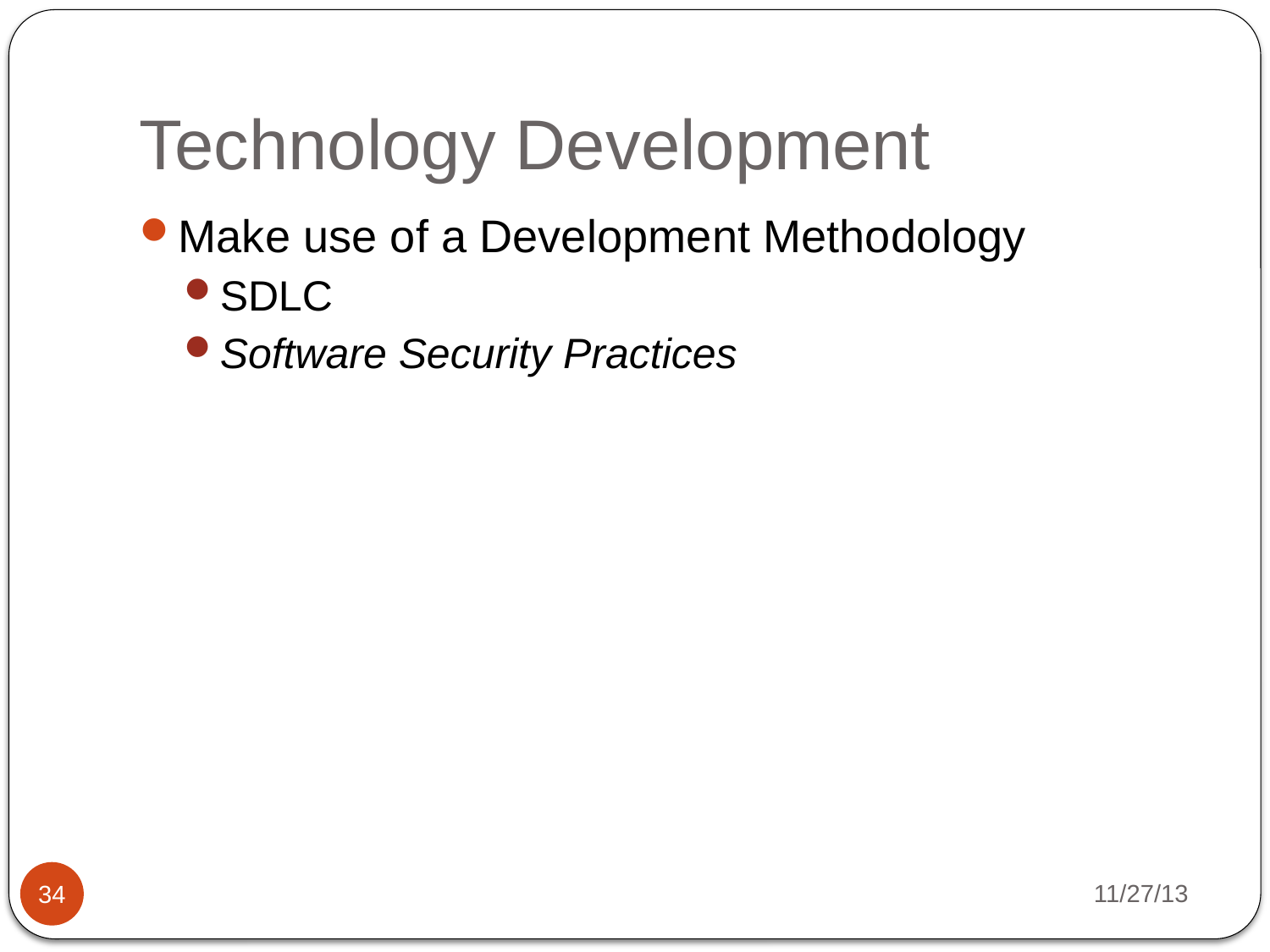

# Technology Development
Make use of a Development Methodology
SDLC
Software Security Practices

11/27/13
34